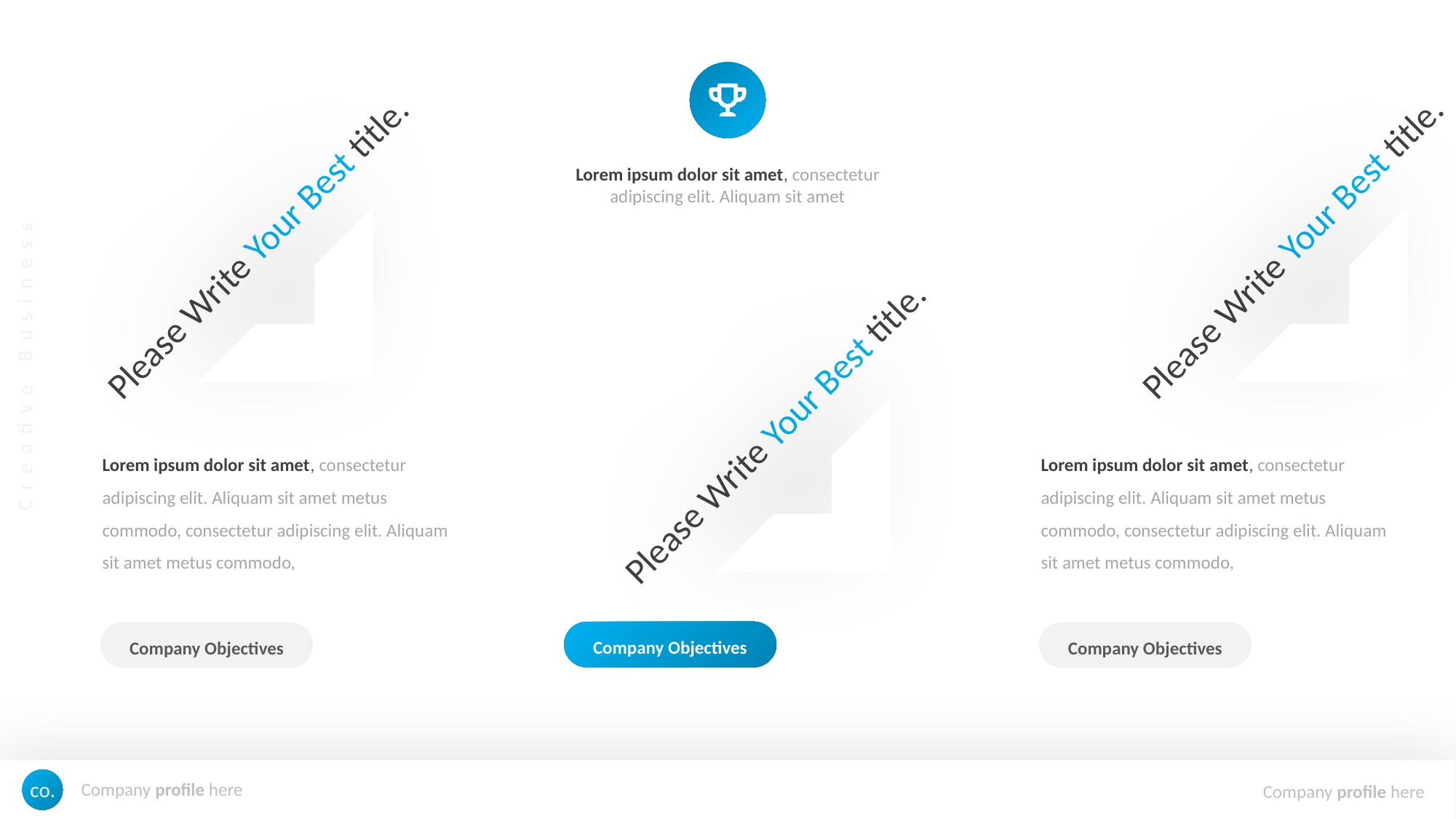

Lorem ipsum dolor sit amet, consectetur adipiscing elit. Aliquam sit amet

Please Write Your Best title.
Please Write Your Best title.

Please Write Your Best title.
Lorem ipsum dolor sit amet, consectetur adipiscing elit. Aliquam sit amet metus commodo, consectetur adipiscing elit. Aliquam sit amet metus commodo,
Lorem ipsum dolor sit amet, consectetur adipiscing elit. Aliquam sit amet metus commodo, consectetur adipiscing elit. Aliquam sit amet metus commodo,
Company Objectives
Company Objectives
Company Objectives